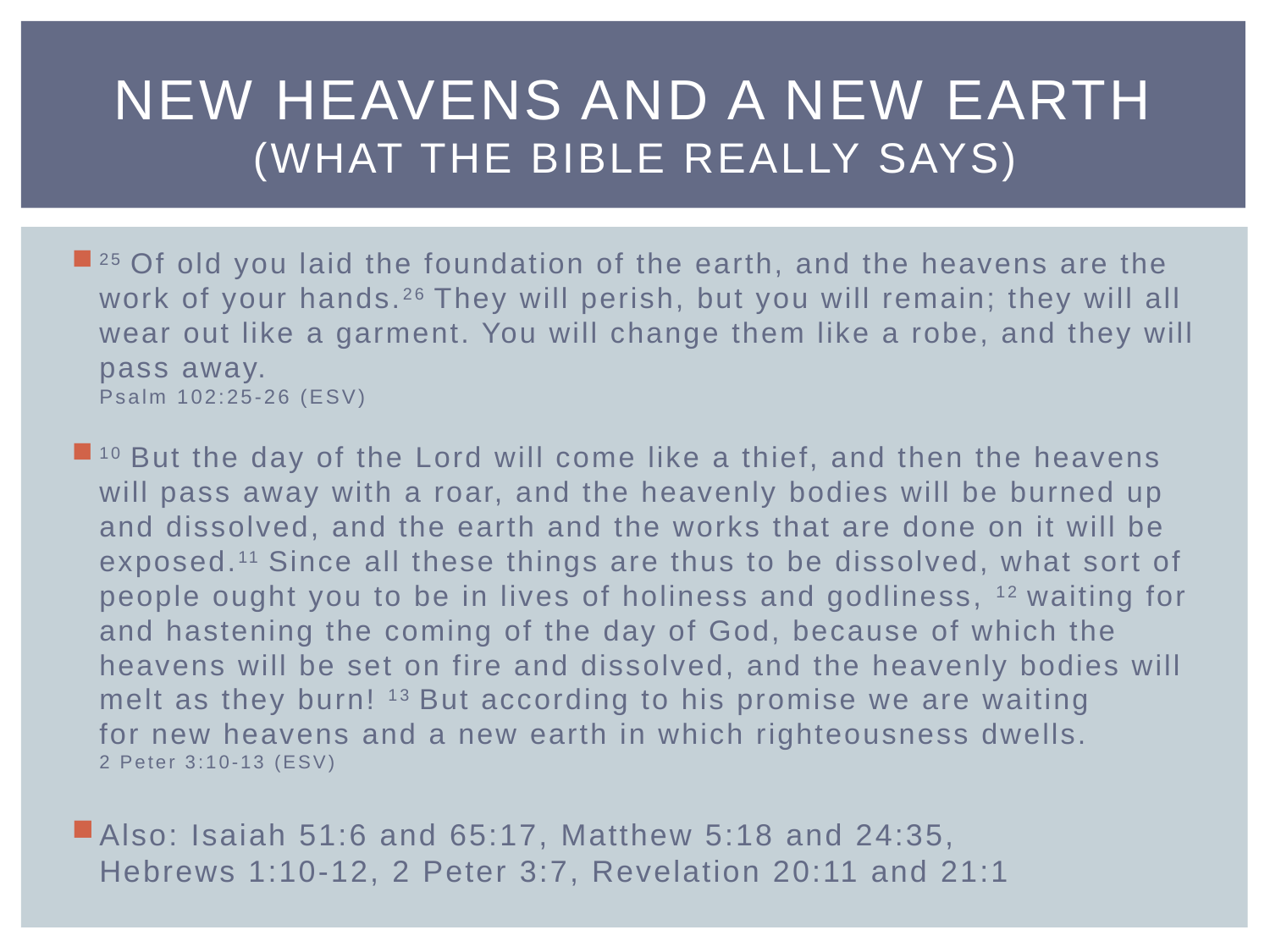

# New Heavens and a New earth (what the bible really says)
25 Of old you laid the foundation of the earth, and the heavens are the work of your hands.26 They will perish, but you will remain; they will all wear out like a garment. You will change them like a robe, and they will pass away.
Psalm 102:25-26 (ESV)
10 But the day of the Lord will come like a thief, and then the heavens will pass away with a roar, and the heavenly bodies will be burned up and dissolved, and the earth and the works that are done on it will be exposed.11 Since all these things are thus to be dissolved, what sort of people ought you to be in lives of holiness and godliness, 12 waiting for and hastening the coming of the day of God, because of which the heavens will be set on fire and dissolved, and the heavenly bodies will melt as they burn! 13 But according to his promise we are waiting for new heavens and a new earth in which righteousness dwells.
2 Peter 3:10-13 (ESV)
Also: Isaiah 51:6 and 65:17, Matthew 5:18 and 24:35,
Hebrews 1:10-12, 2 Peter 3:7, Revelation 20:11 and 21:1